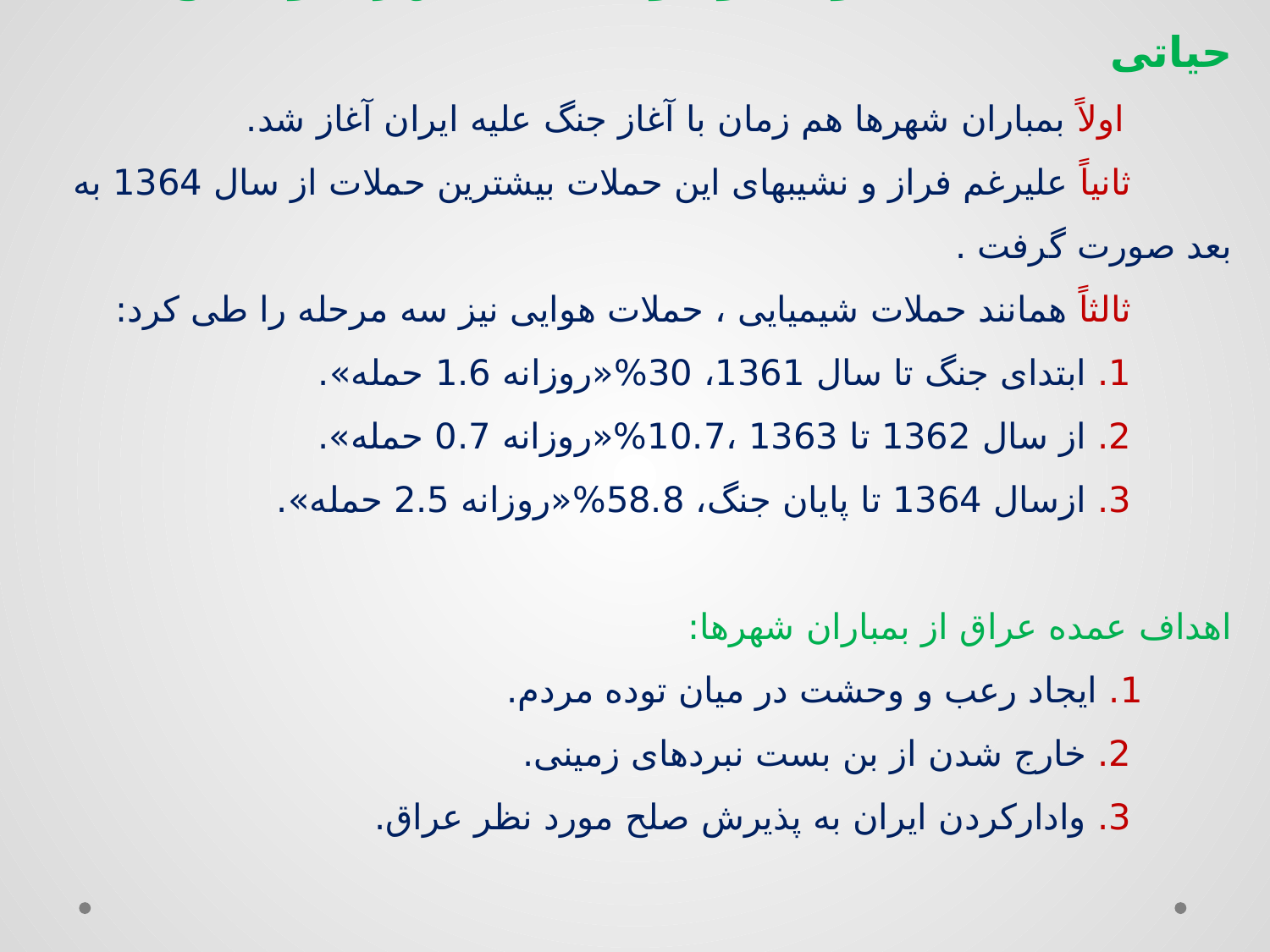

# ب) حملات هوایی و موشکی به شهرها و منابع حیاتی اولاً بمباران شهرها هم زمان با آغاز جنگ علیه ایران آغاز شد. ثانیاً علیرغم فراز و نشیبهای این حملات بیشترین حملات از سال 1364 به بعد صورت گرفت . ثالثاً همانند حملات شیمیایی ، حملات هوایی نیز سه مرحله را طی کرد: 1. ابتدای جنگ تا سال 1361، 30%«روزانه 1.6 حمله». 2. از سال 1362 تا 1363 ،10.7%«روزانه 0.7 حمله». 3. ازسال 1364 تا پایان جنگ، 58.8%«روزانه 2.5 حمله». اهداف عمده عراق از بمباران شهرها: 1. ایجاد رعب و وحشت در میان توده مردم. 2. خارج شدن از بن بست نبردهای زمینی. 3. وادارکردن ایران به پذیرش صلح مورد نظر عراق.